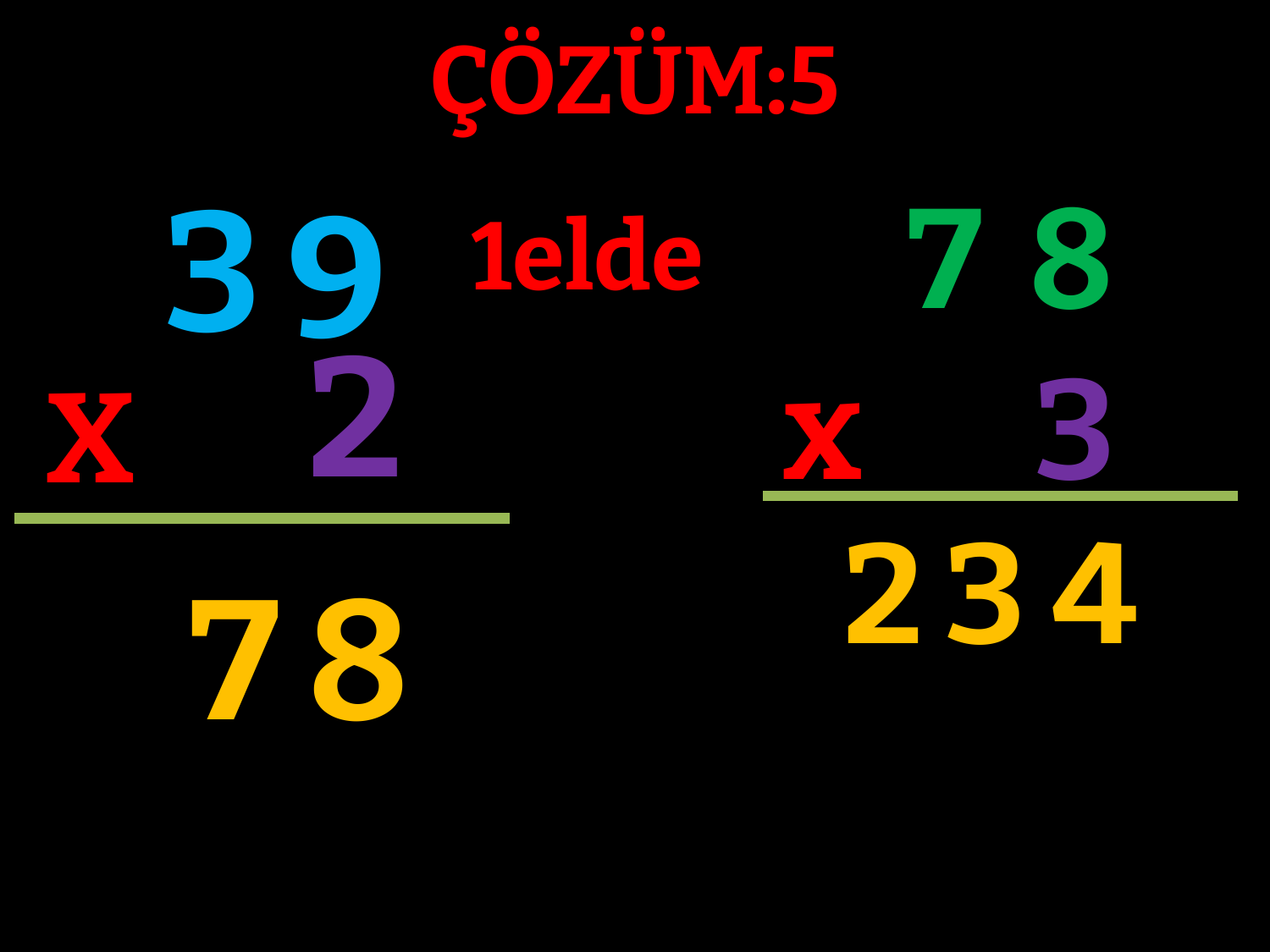

ÇÖZÜM:5
3
7
8
9
1elde
2
x
3
X
2
3
4
8
7